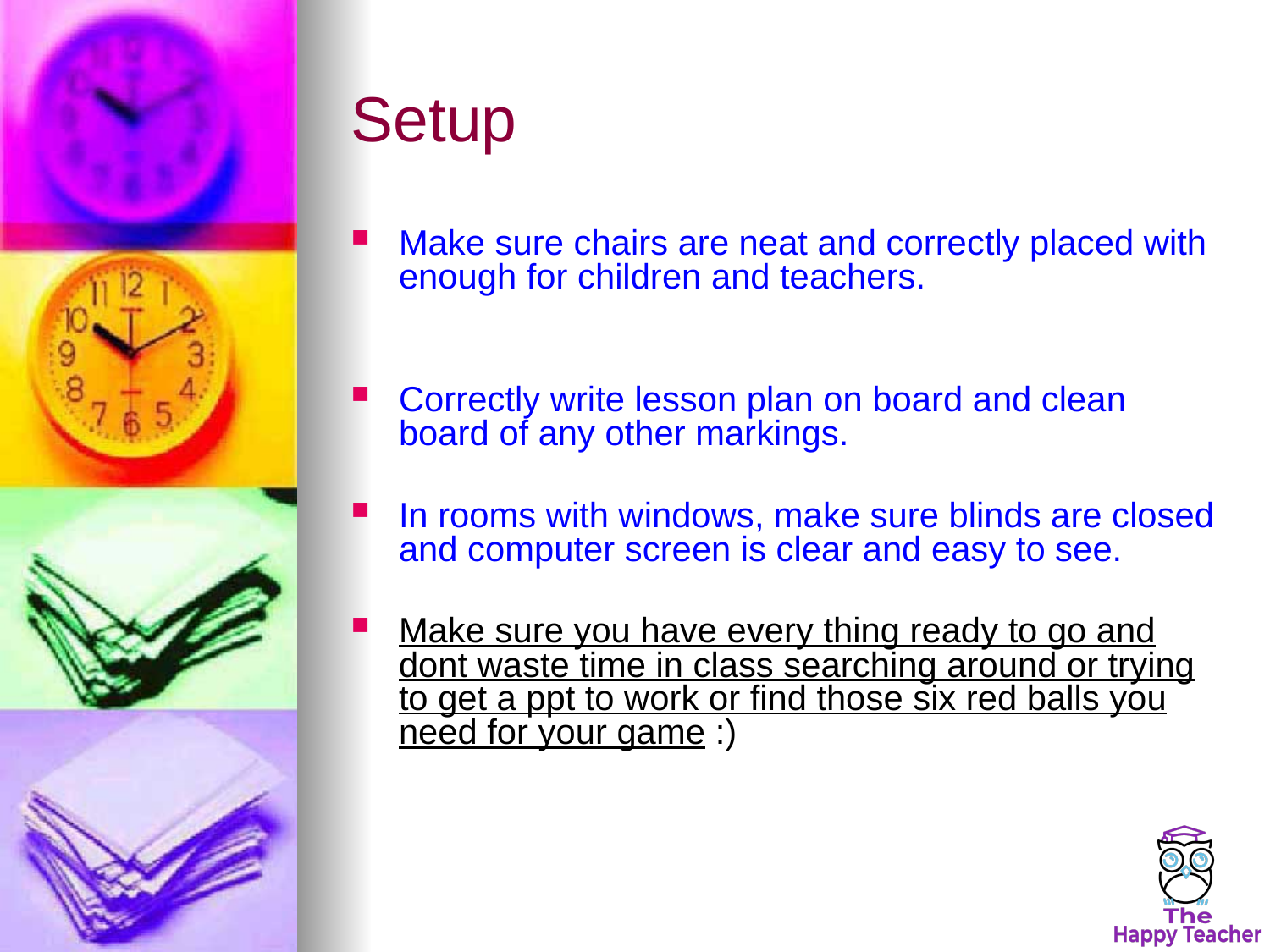

# Setup
Make sure chairs are neat and correctly placed with enough for children and teachers.

Correctly write lesson plan on board and clean board of any other markings.

In rooms with windows, make sure blinds are closed and computer screen is clear and easy to see.

Make sure you have every thing ready to go and dont waste time in class searching around or trying to get a ppt to work or find those six red balls you need for your game :)